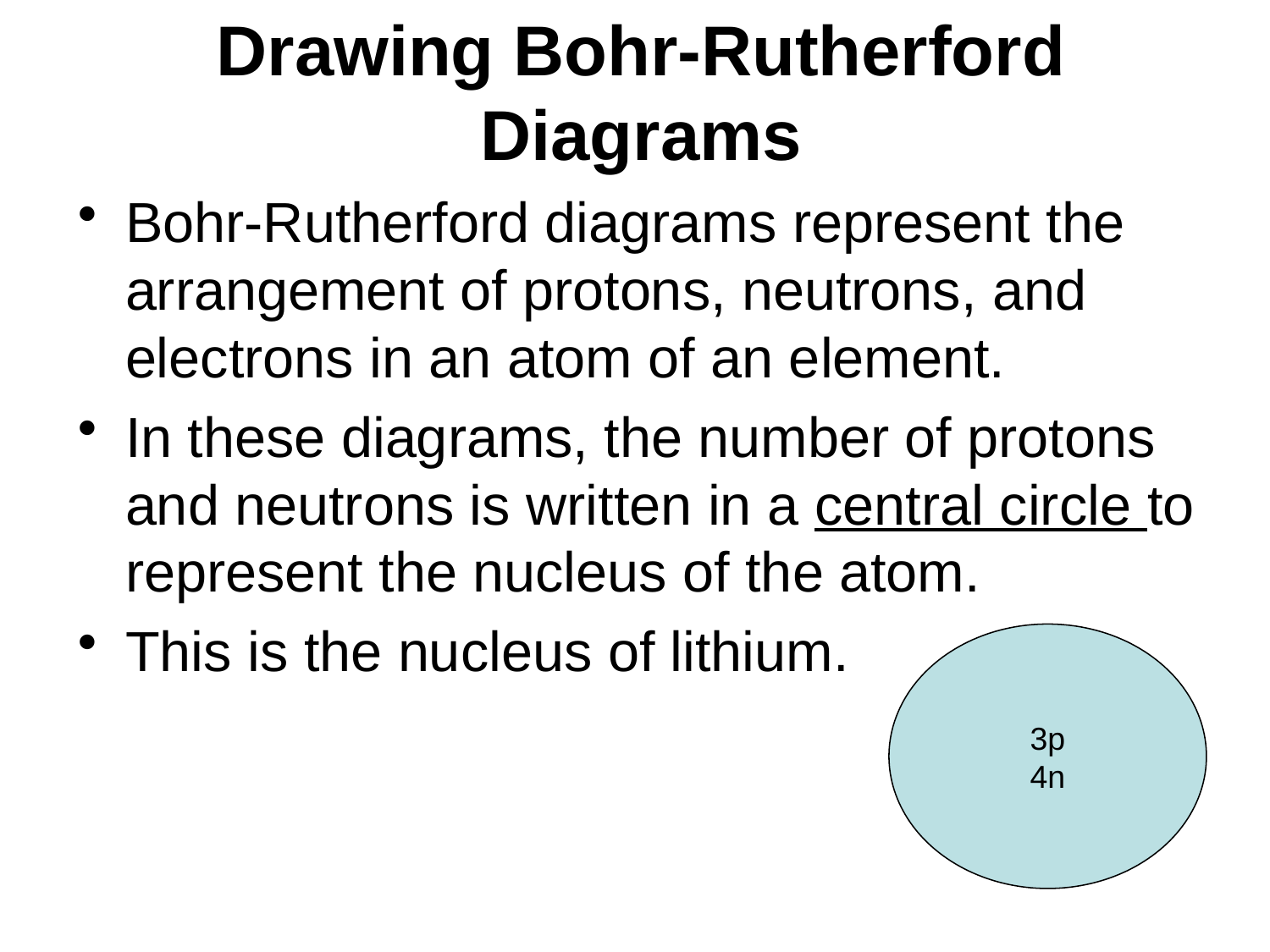

# Drawing Bohr-Rutherford Diagrams
Bohr-Rutherford diagrams represent the arrangement of protons, neutrons, and electrons in an atom of an element.
In these diagrams, the number of protons and neutrons is written in a central circle to represent the nucleus of the atom.
This is the nucleus of lithium.
3p
4n